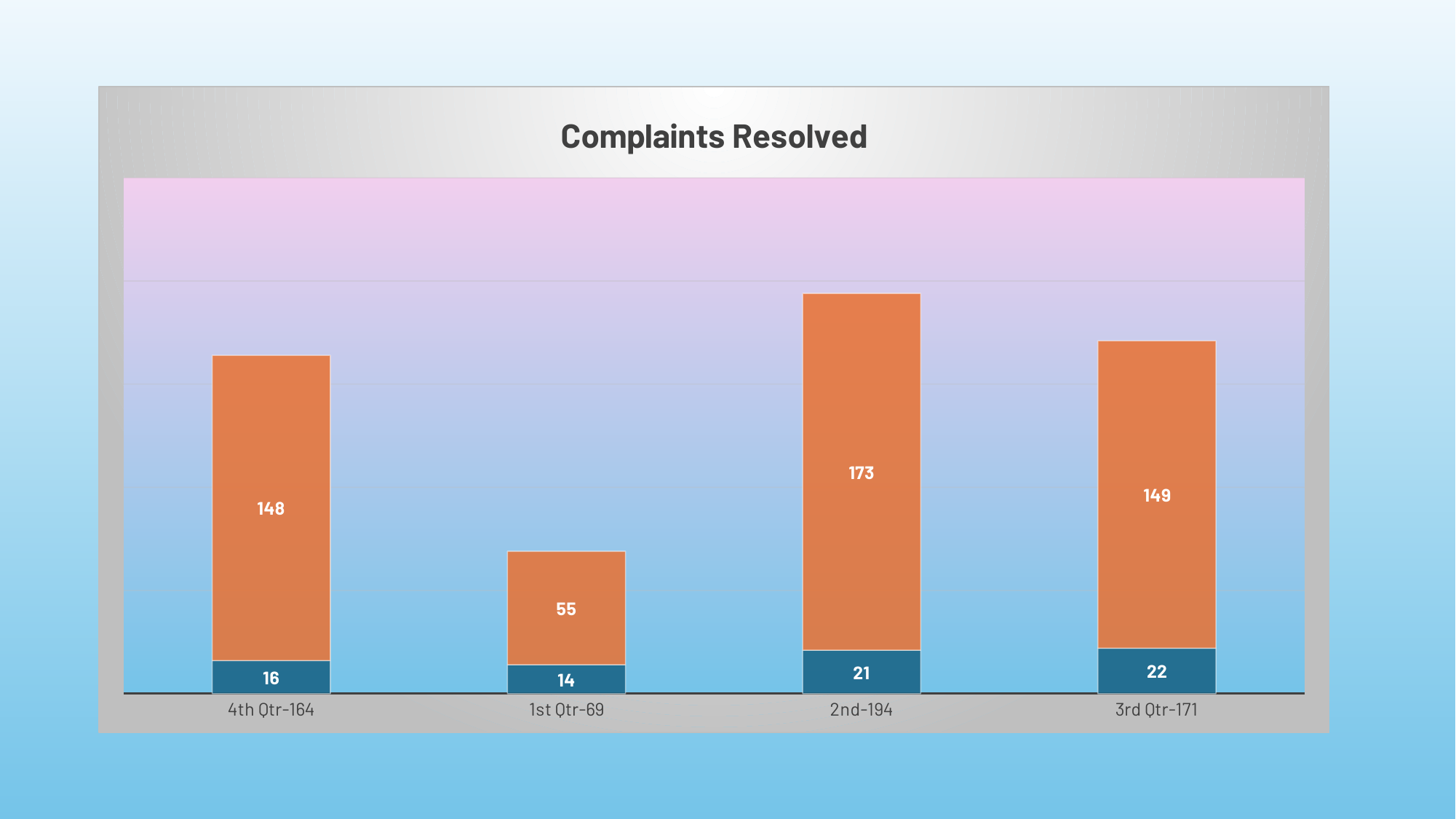

### Chart: Complaints Resolved

| Category | By Disciplinary Order | By Dismissal |
|---|---|---|
| 4th Qtr-164 | 16.0 | 148.0 |
| 1st Qtr-69 | 14.0 | 55.0 |
| 2nd-194 | 21.0 | 173.0 |
| 3rd Qtr-171 | 22.0 | 149.0 |